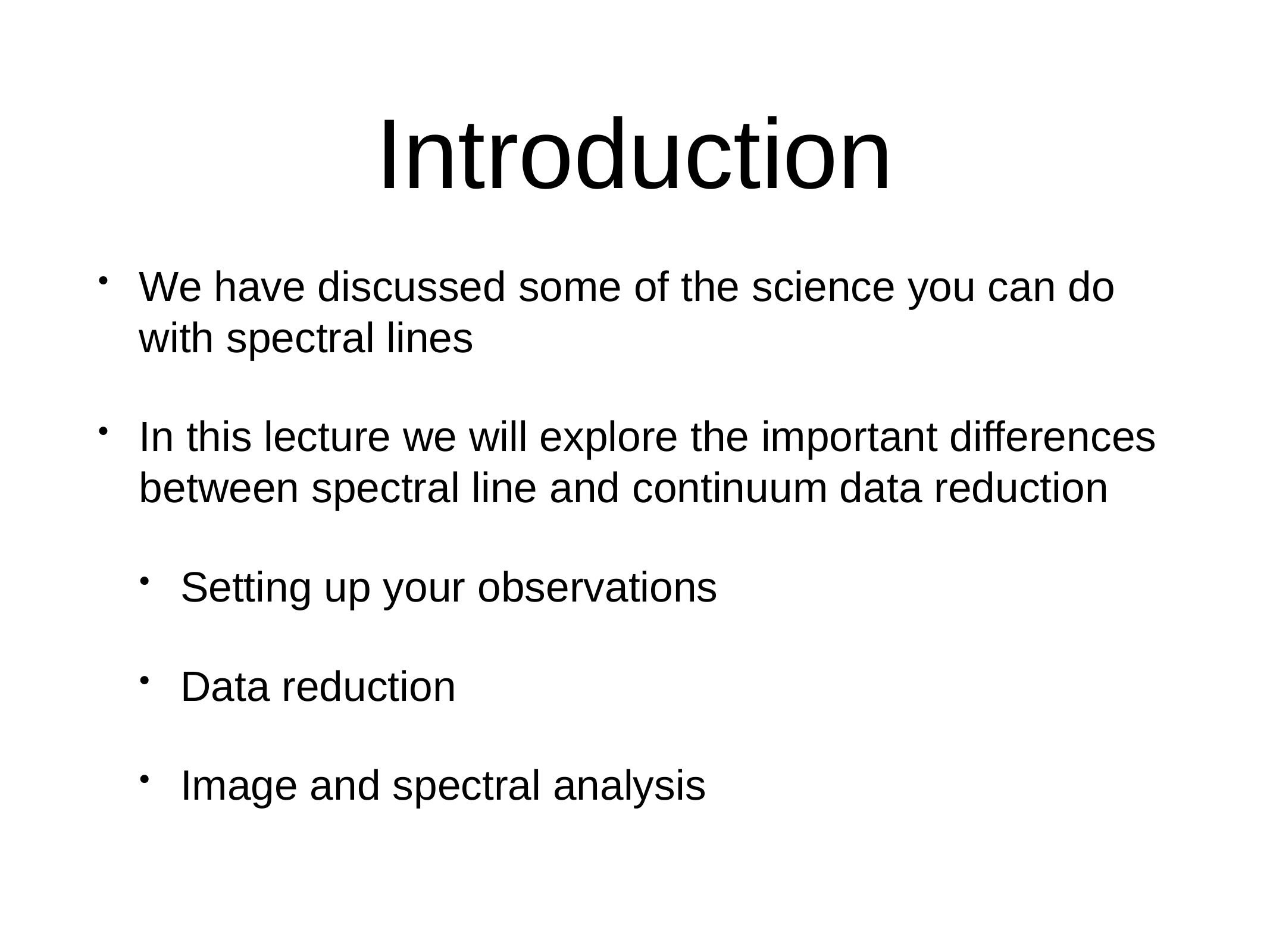

# Introduction
We have discussed some of the science you can do with spectral lines
In this lecture we will explore the important differences between spectral line and continuum data reduction
Setting up your observations
Data reduction
Image and spectral analysis